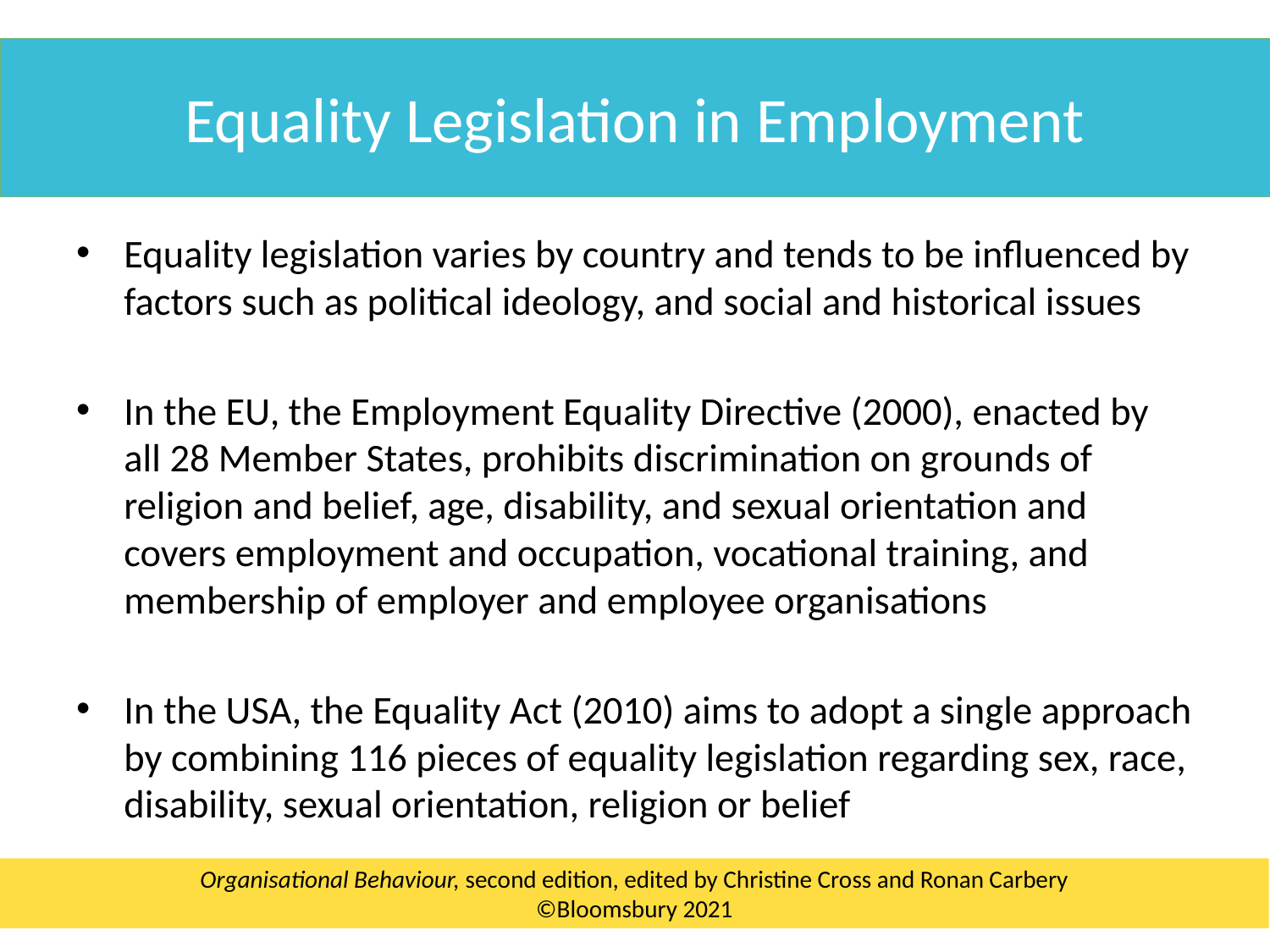

Equality Legislation in Employment
Equality legislation varies by country and tends to be influenced by factors such as political ideology, and social and historical issues

In the EU, the Employment Equality Directive (2000), enacted by all 28 Member States, prohibits discrimination on grounds of religion and belief, age, disability, and sexual orientation and covers employment and occupation, vocational training, and membership of employer and employee organisations

In the USA, the Equality Act (2010) aims to adopt a single approach by combining 116 pieces of equality legislation regarding sex, race, disability, sexual orientation, religion or belief